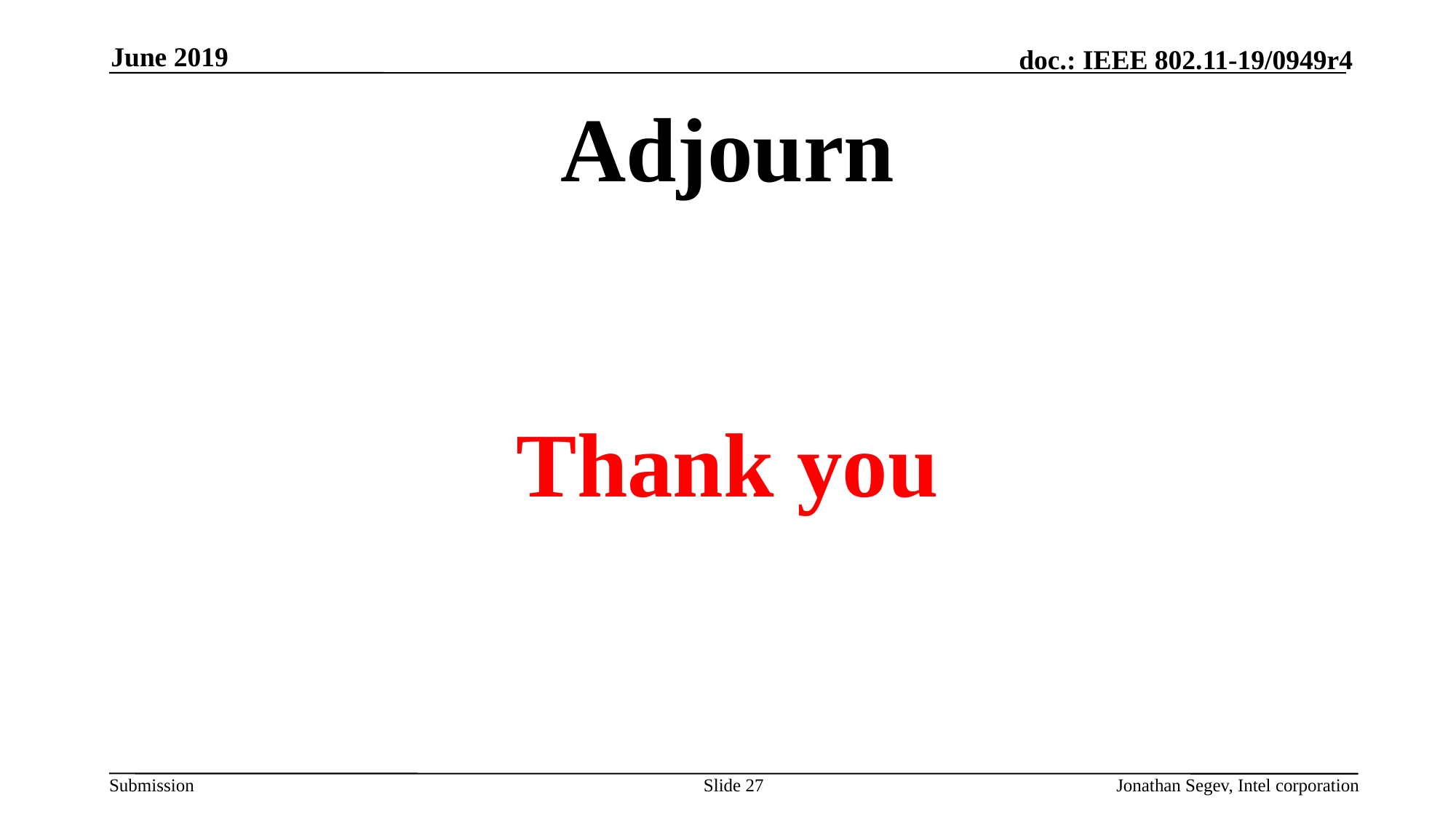

June 2019
# Adjourn

Thank you
Slide 27
Jonathan Segev, Intel corporation